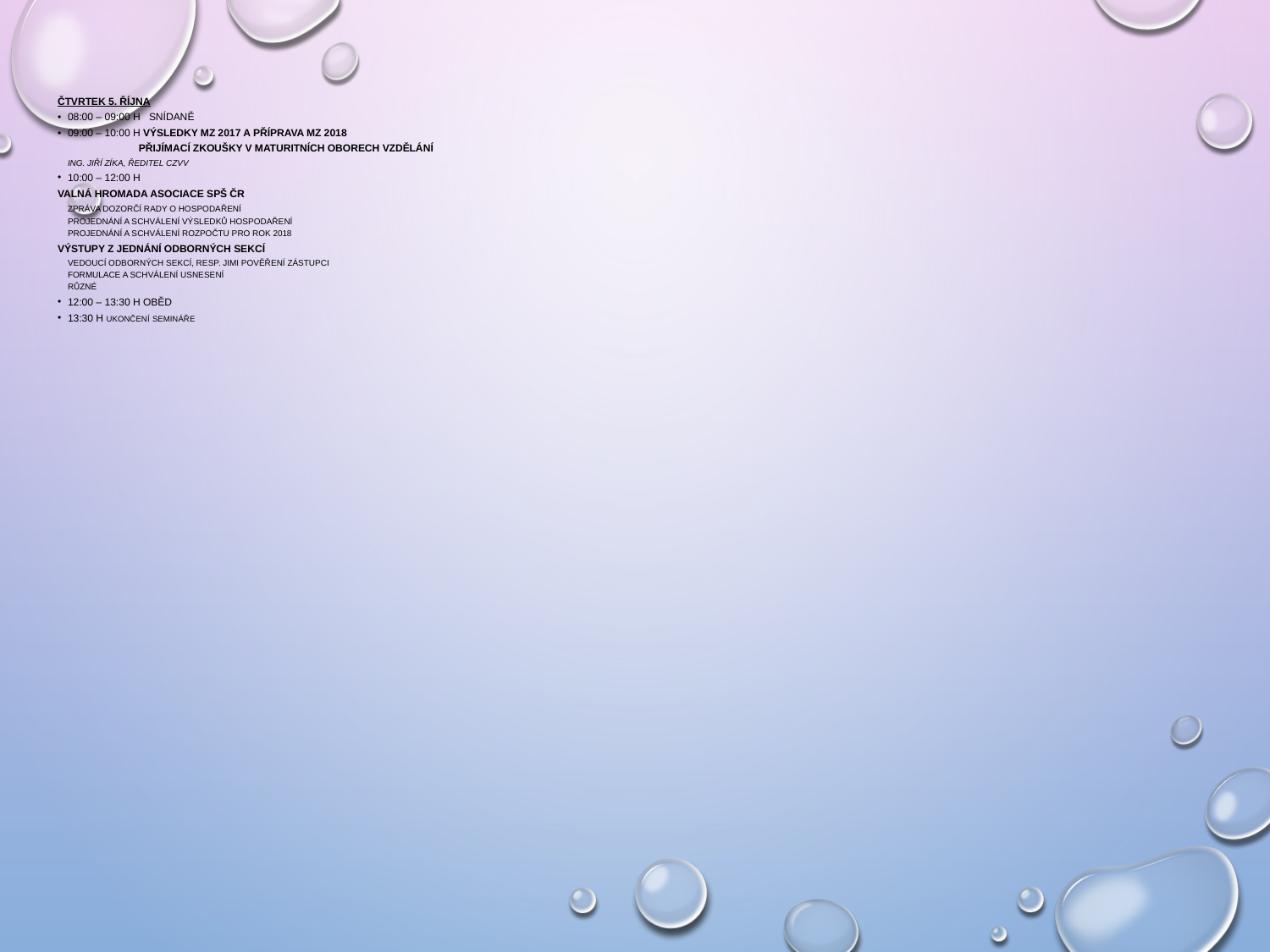

Čtvrtek 5. října
08:00 – 09:00 h	Snídaně
09:00 – 10:00 H Výsledky MZ 2017 a příprava MZ 2018
Přijímací zkoušky v maturitních oborech vzdělání
		ing. Jiří Zíka, ředitel CZVV
10:00 – 12:00 h
Valná hromada Asociace SPŠ ČR
	Zpráva dozorčí rady o hospodaření
	Projednání a schválení výsledků hospodaření
	Projednání a schválení rozpočtu pro rok 2018
Výstupy z jednání odborných sekcí
	vedoucí odborných sekcí, resp. jimi pověření zástupci
	Formulace a schválení usnesení
	Různé
12:00 – 13:30 H Oběd
13:30 h Ukončení semináře